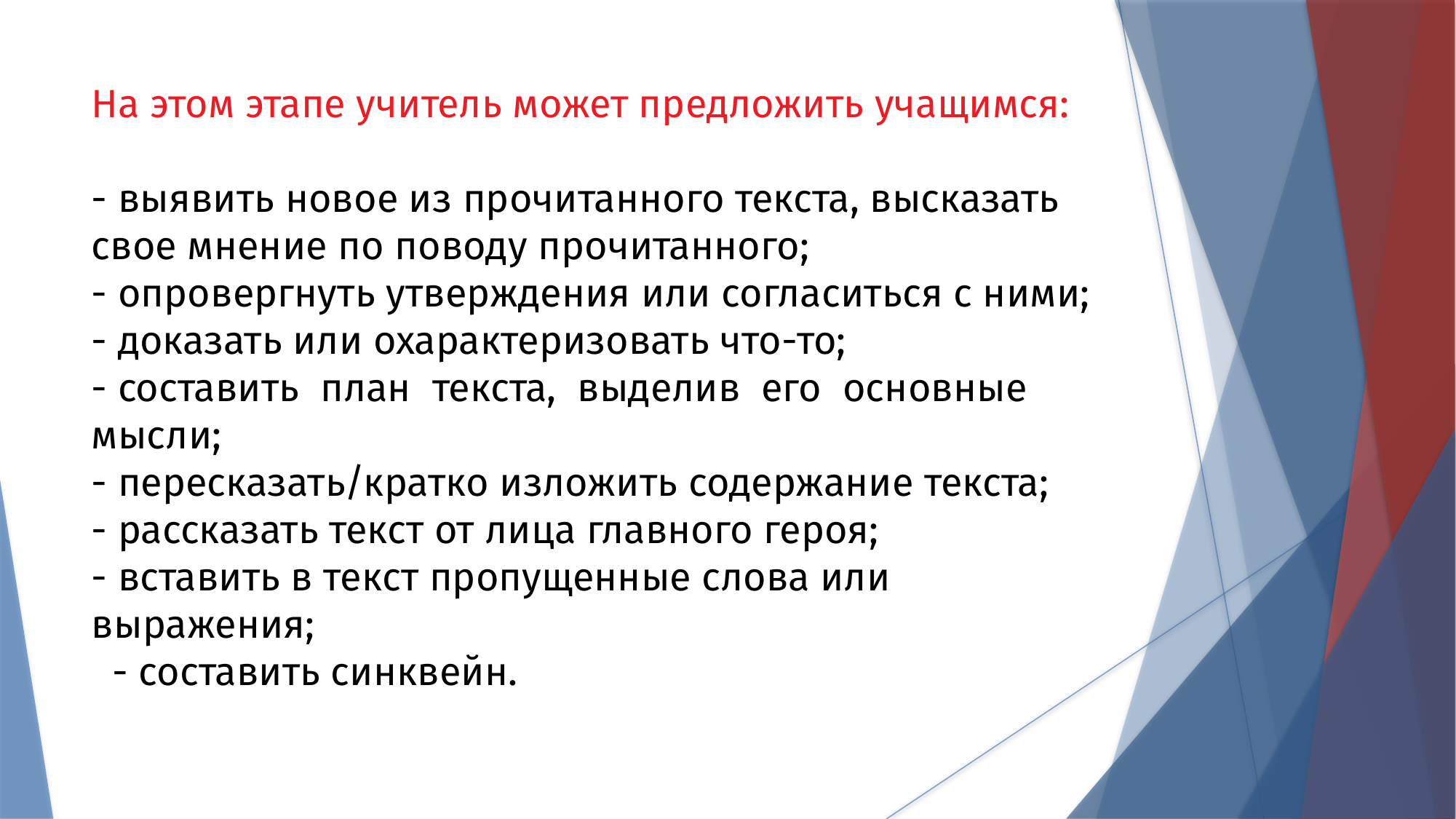

На этом этапе учитель может предложить учащимся:

- выявить новое из прочитанного текста, высказать свое мнение по поводу прочитанного;
- опровергнуть утверждения или согласиться с ними;
- доказать или охарактеризовать что-то;
- составить  план  текста,  выделив  его  основные  мысли;
- пересказать/кратко изложить содержание текста;
- рассказать текст от лица главного героя;
- вставить в текст пропущенные слова или выражения;
  - составить синквейн.